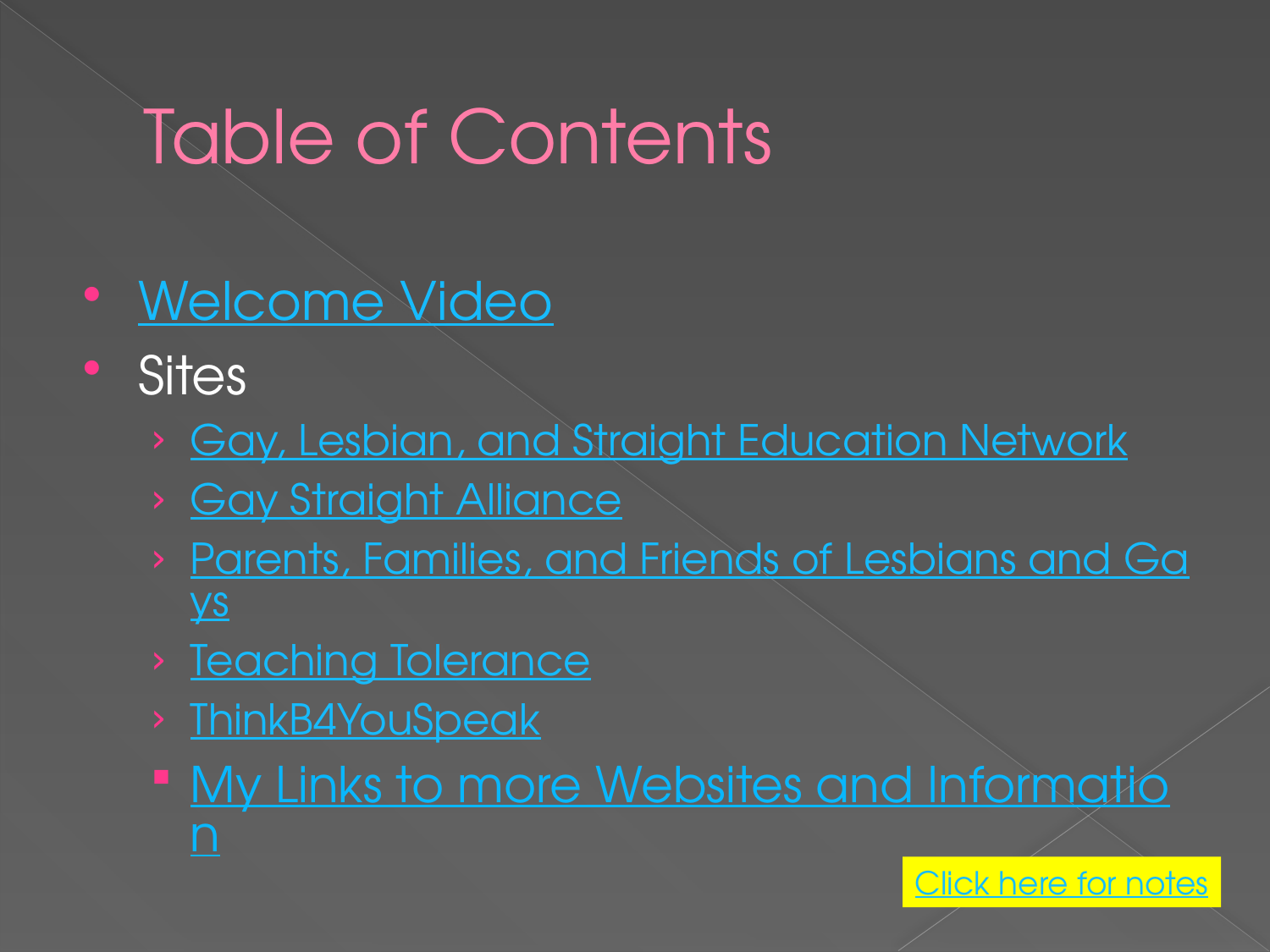

# Table of Contents
Welcome Video
Sites
Gay, Lesbian, and Straight Education Network
Gay Straight Alliance
Parents, Families, and Friends of Lesbians and Gays
Teaching Tolerance
ThinkB4YouSpeak
My Links to more Websites and Information

Click here for notes